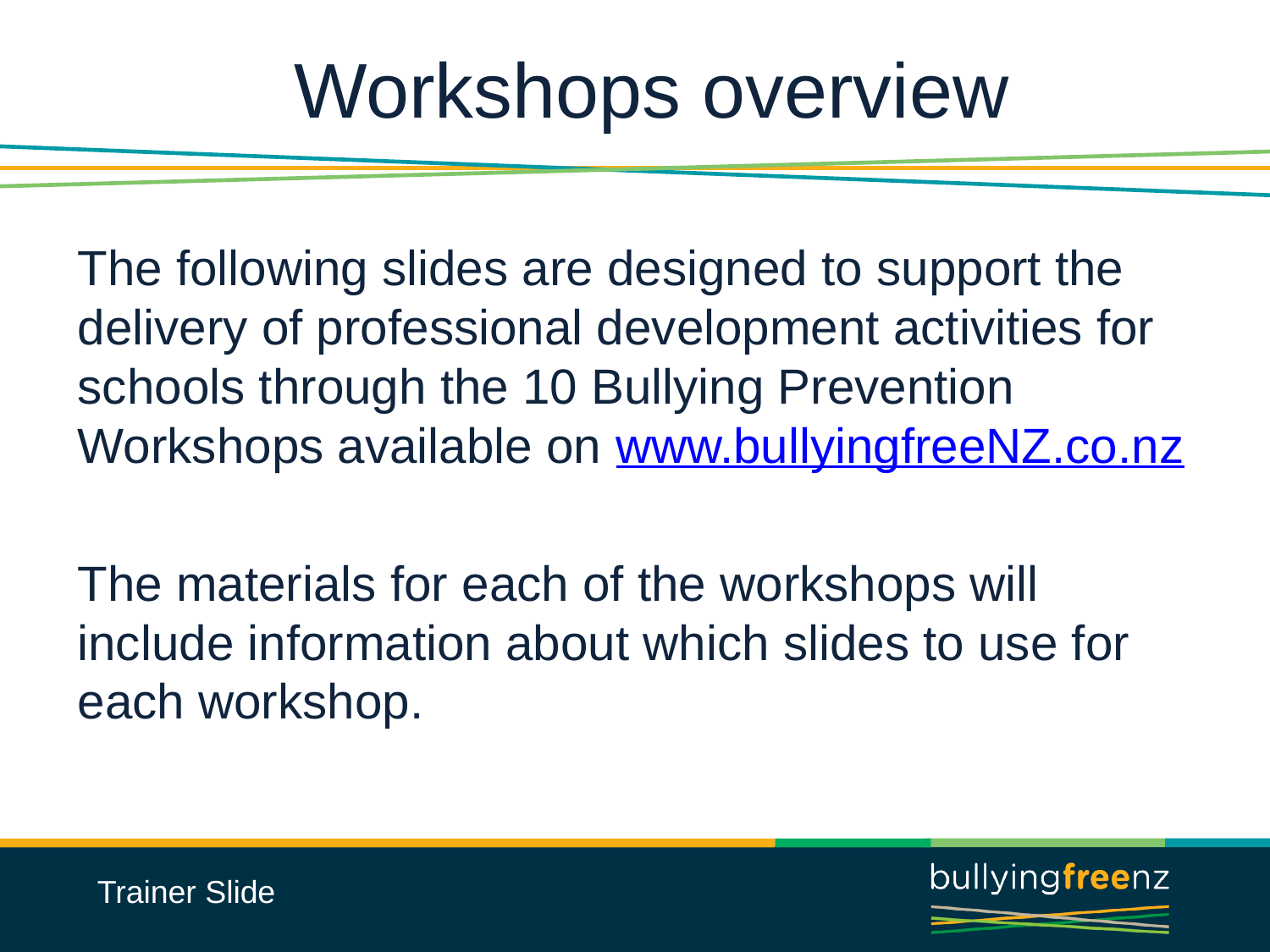

# Workshops overview
The following slides are designed to support the delivery of professional development activities for schools through the 10 Bullying Prevention Workshops available on www.bullyingfreeNZ.co.nz

The materials for each of the workshops will include information about which slides to use for each workshop.

Trainer Slide